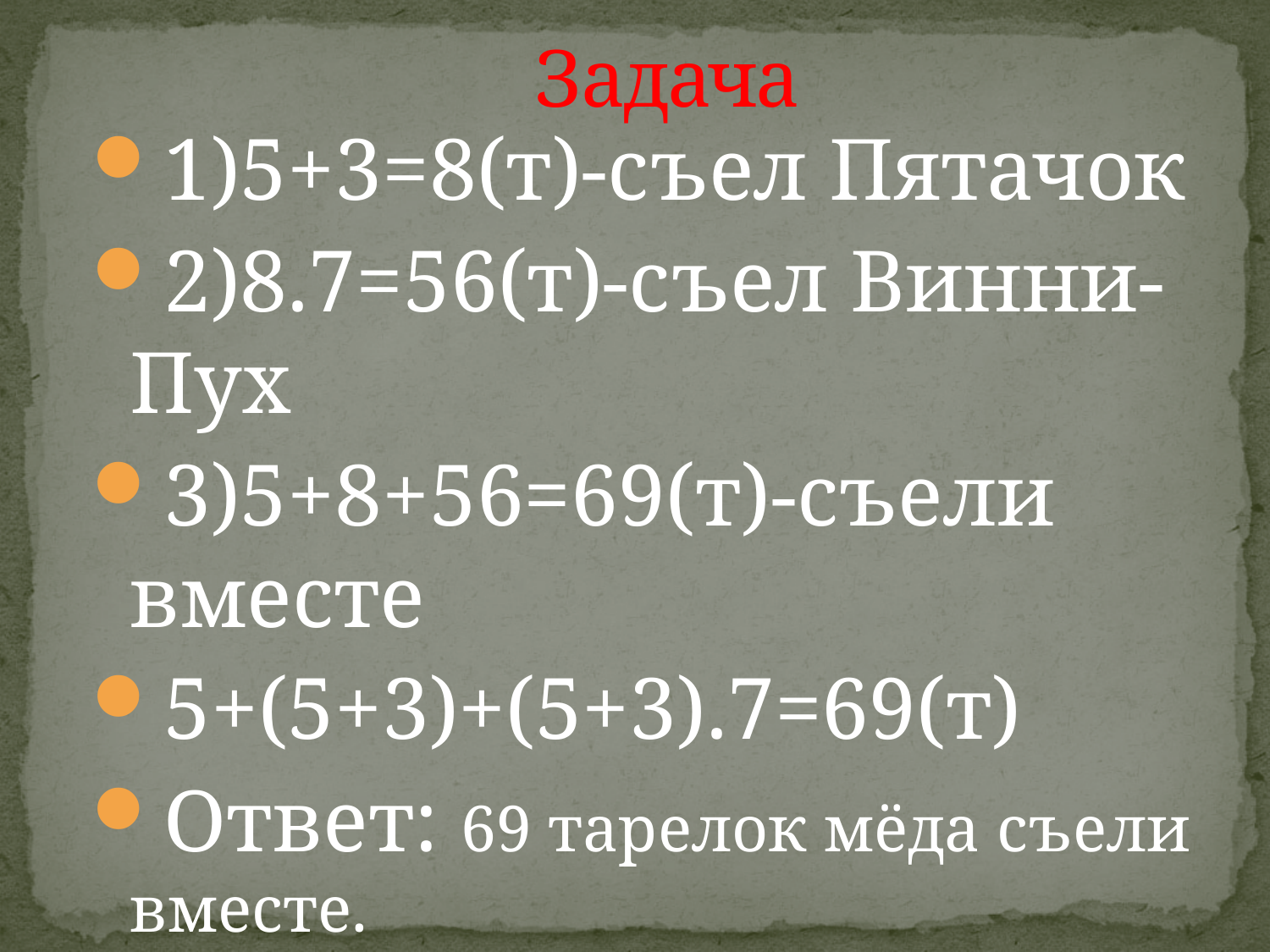

# Задача
1)5+3=8(т)-съел Пятачок
2)8.7=56(т)-съел Винни-Пух
3)5+8+56=69(т)-съели вместе
5+(5+3)+(5+3).7=69(т)
Ответ: 69 тарелок мёда съели вместе.